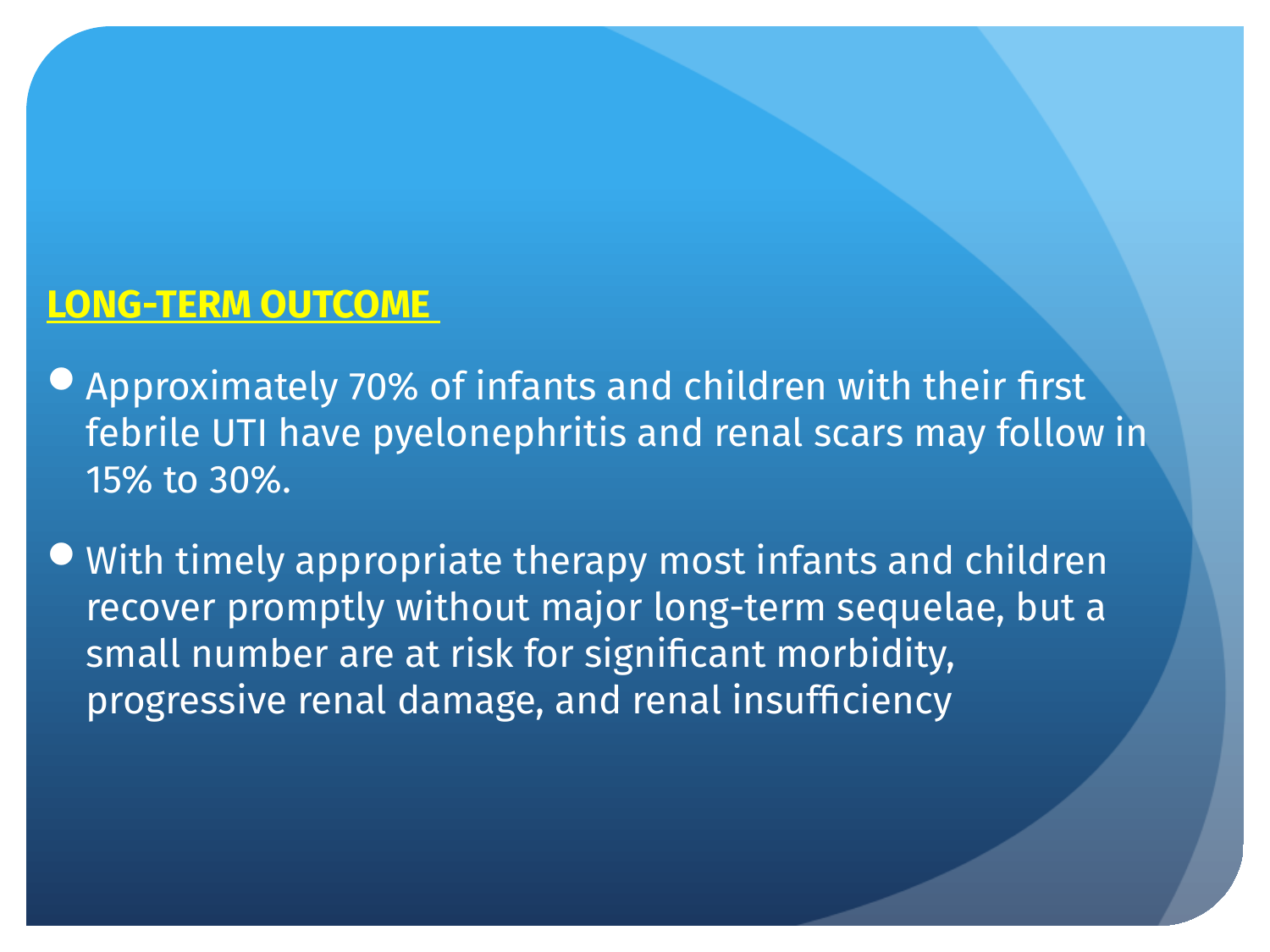

#
LONG-TERM OUTCOME
Approximately 70% of infants and children with their ﬁrst febrile UTI have pyelonephritis and renal scars may follow in 15% to 30%.
With timely appropriate therapy most infants and children recover promptly without major long-term sequelae, but a small number are at risk for signiﬁcant morbidity, progressive renal damage, and renal insufﬁciency